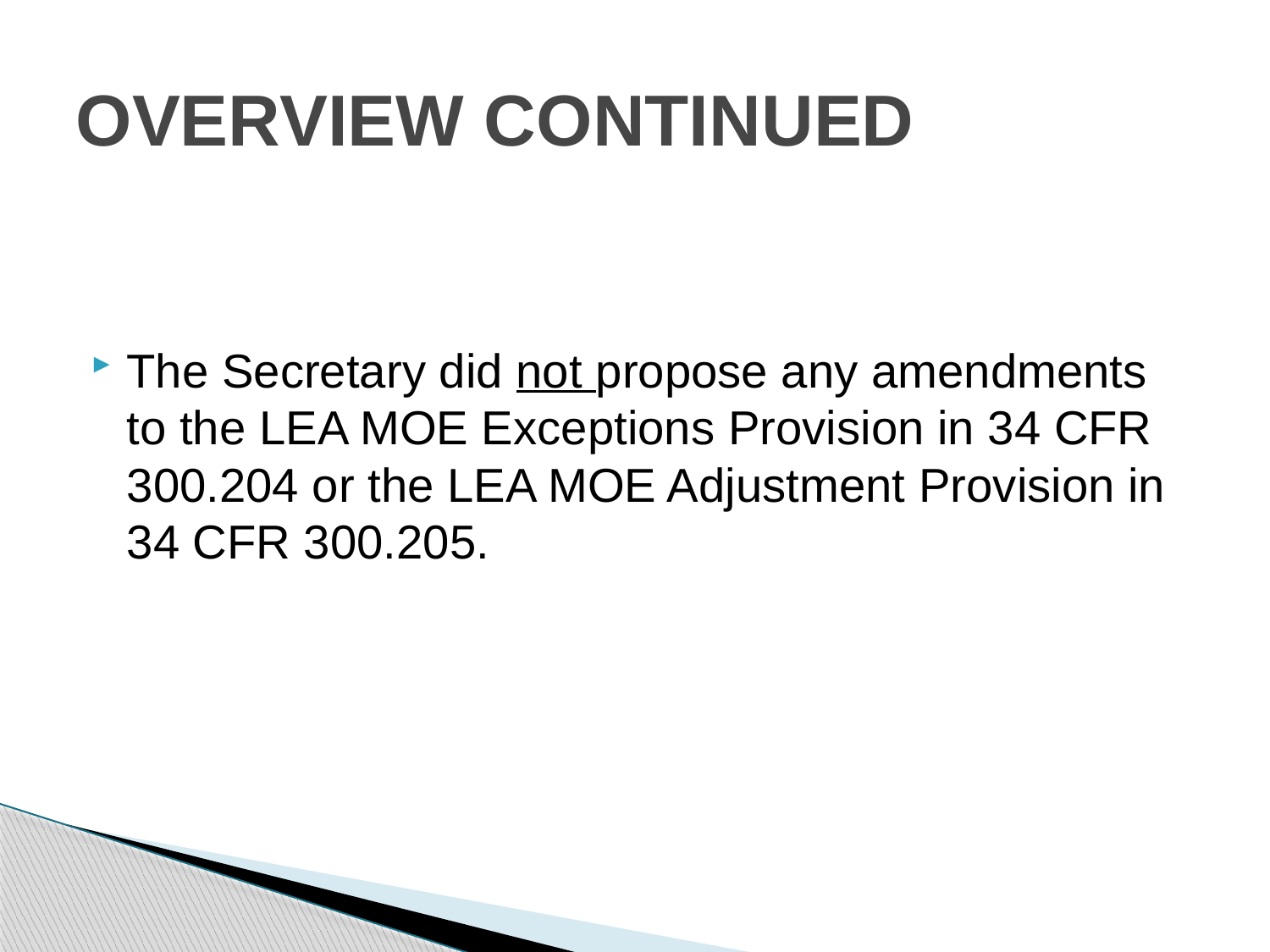

# Overview Continued

The Secretary did not propose any amendments to the LEA MOE Exceptions Provision in 34 CFR 300.204 or the LEA MOE Adjustment Provision in 34 CFR 300.205.